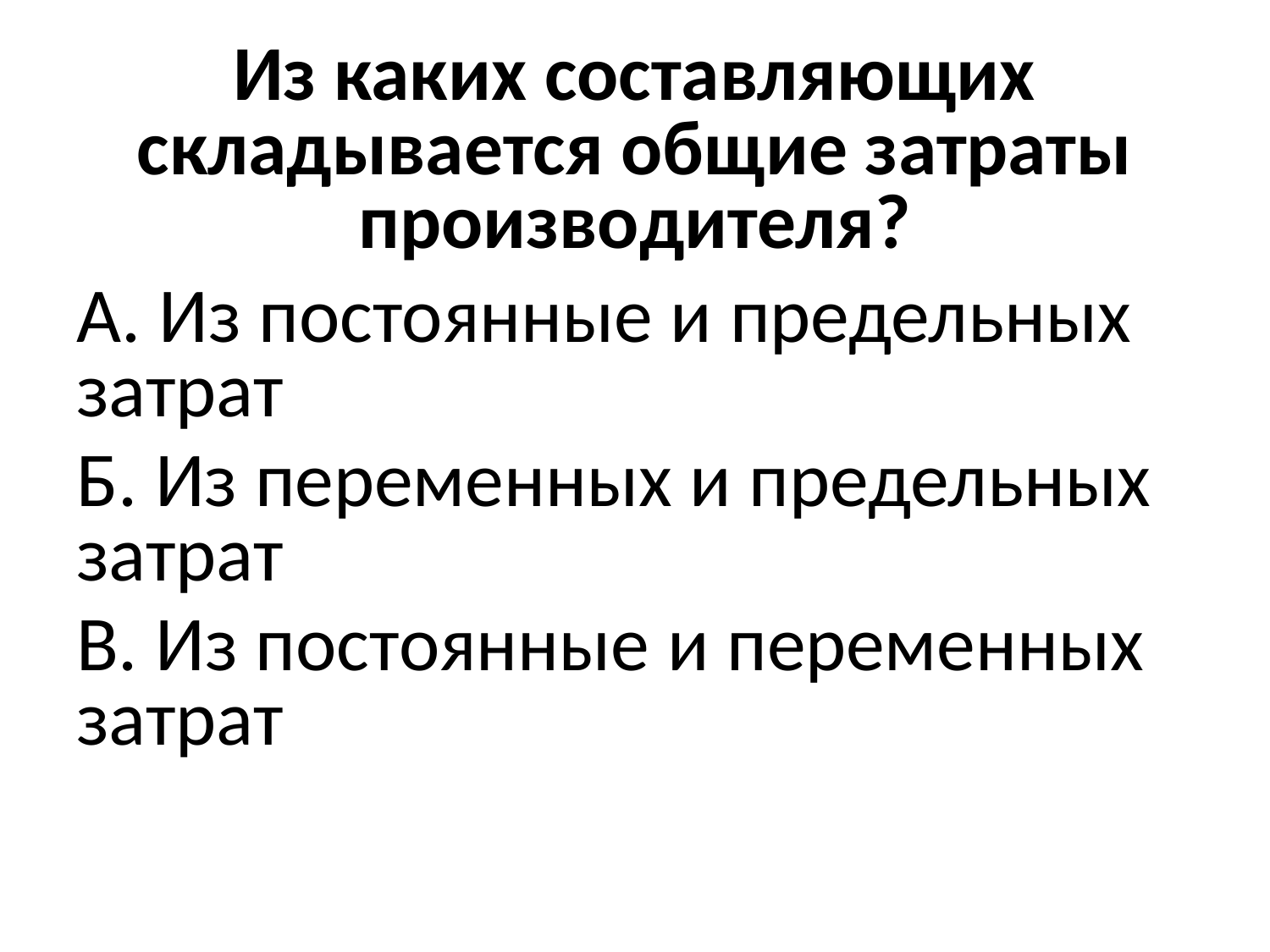

# Из каких составляющих складывается общие затраты производителя?
А. Из постоянные и предельных затрат
Б. Из переменных и предельных затрат
В. Из постоянные и переменных затрат